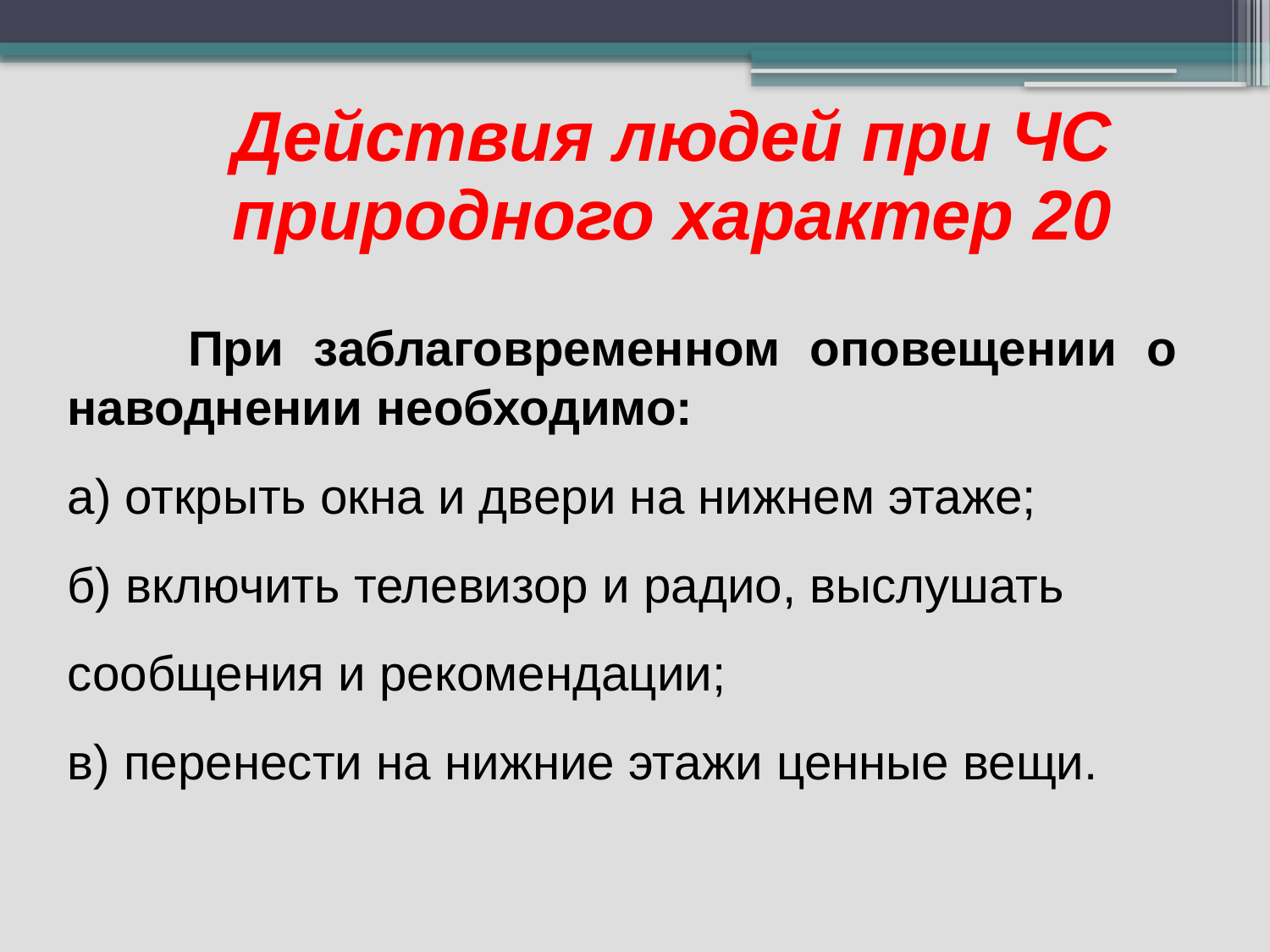

Действия людей при ЧС природного характер 20
    При заблаговременном оповещении о наводнении необходимо:
а) открыть окна и двери на нижнем этаже;
б) включить телевизор и радио, выслушать сообщения и рекомендации;
в) перенести на нижние этажи ценные вещи.